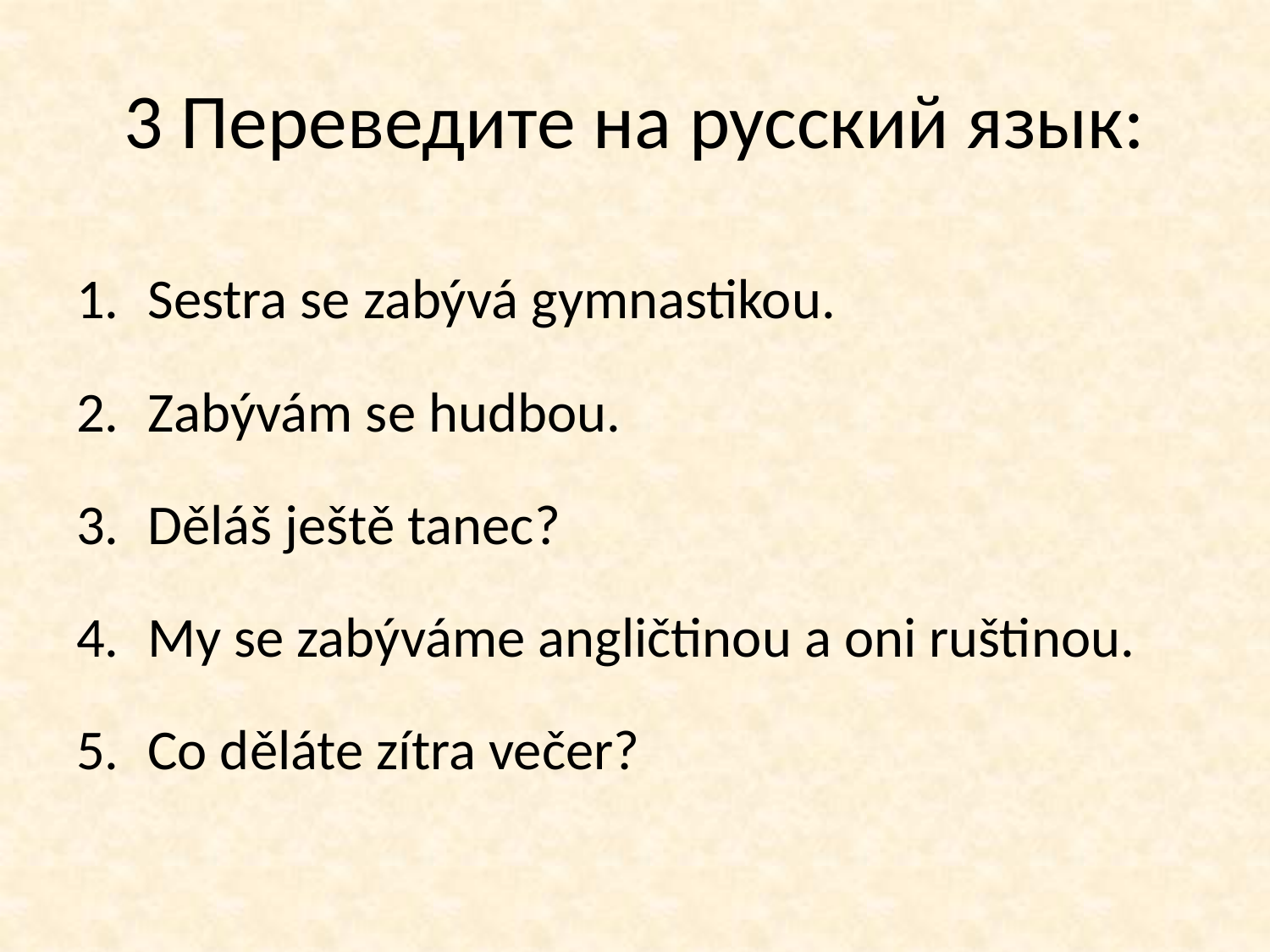

# 3 Переведите на русский язык:
Sestra se zabývá gymnastikou.
Zabývám se hudbou.
Děláš ještě tanec?
My se zabýváme angličtinou a oni ruštinou.
Co děláte zítra večer?